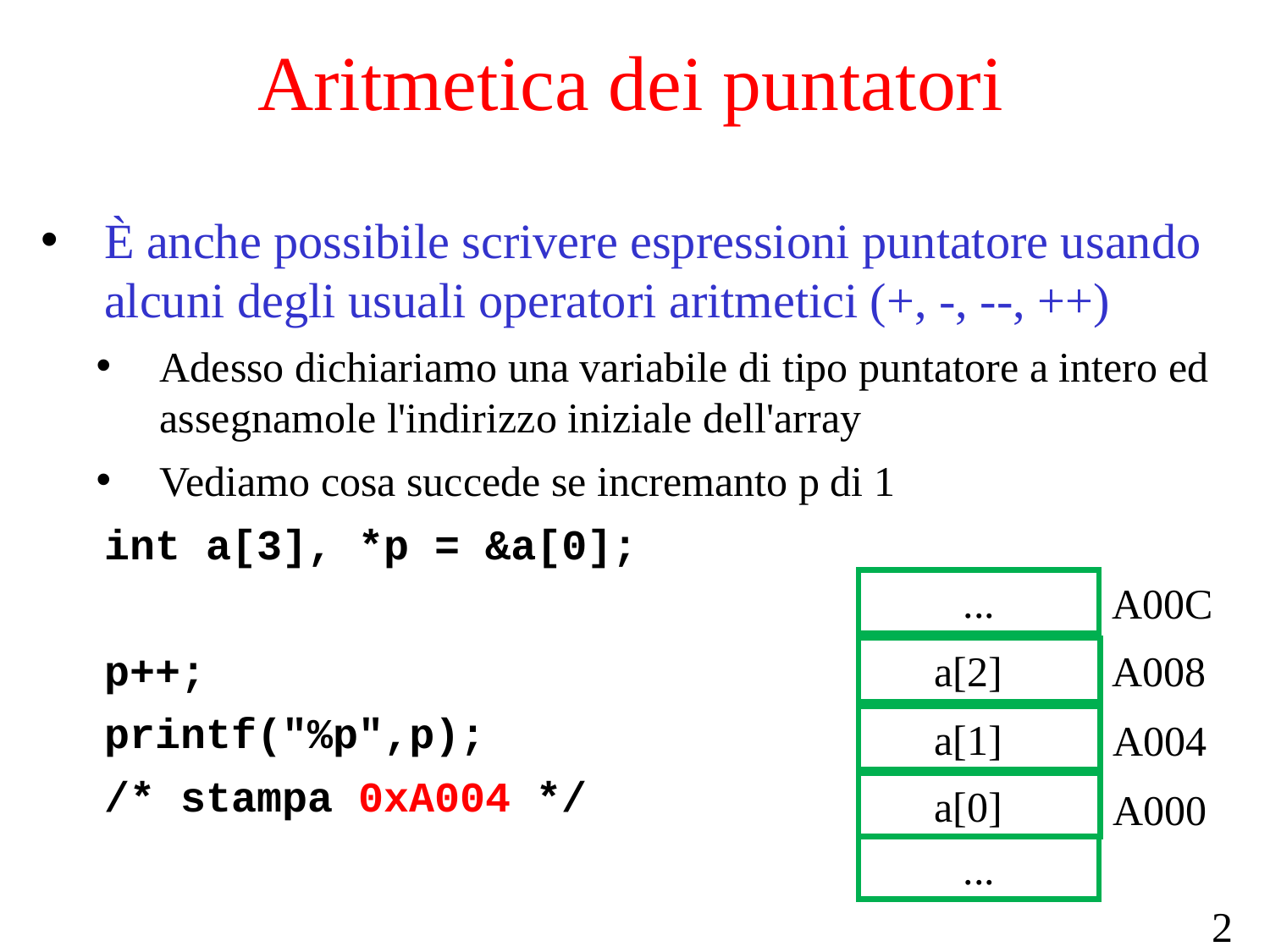

# Aritmetica dei puntatori
È anche possibile scrivere espressioni puntatore usando alcuni degli usuali operatori aritmetici (+, -, --, ++)
Adesso dichiariamo una variabile di tipo puntatore a intero ed assegnamole l'indirizzo iniziale dell'array
Vediamo cosa succede se incremanto p di 1
int a[3], *p = &a[0];

p++;
printf("%p",p);
/* stampa 0xA004 */

...
A00C
A008
      a[2]
      a[1]
A004
      a[0]
A000
...
22